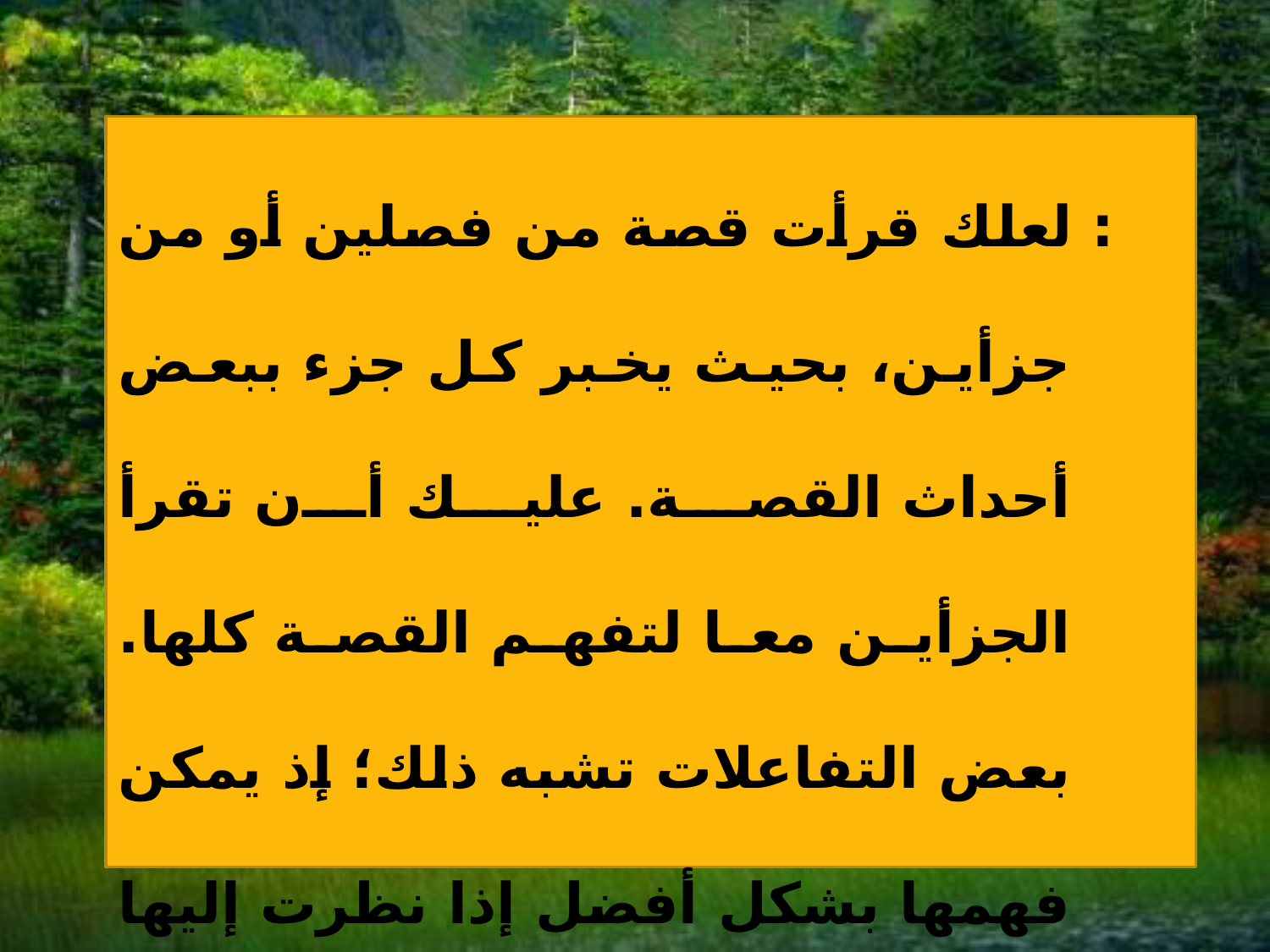

: لعلك قرأت قصة من فصلين أو من جزأين، بحيث يخبر كل جزء ببعض أحداث القصة. عليك أن تقرأ الجزأين معا لتفهم القصة كلها. بعض التفاعلات تشبه ذلك؛ إذ يمكن فهمها بشكل أفضل إذا نظرت إليها في مجموع تفاعلين بسيطين أو أكثر.